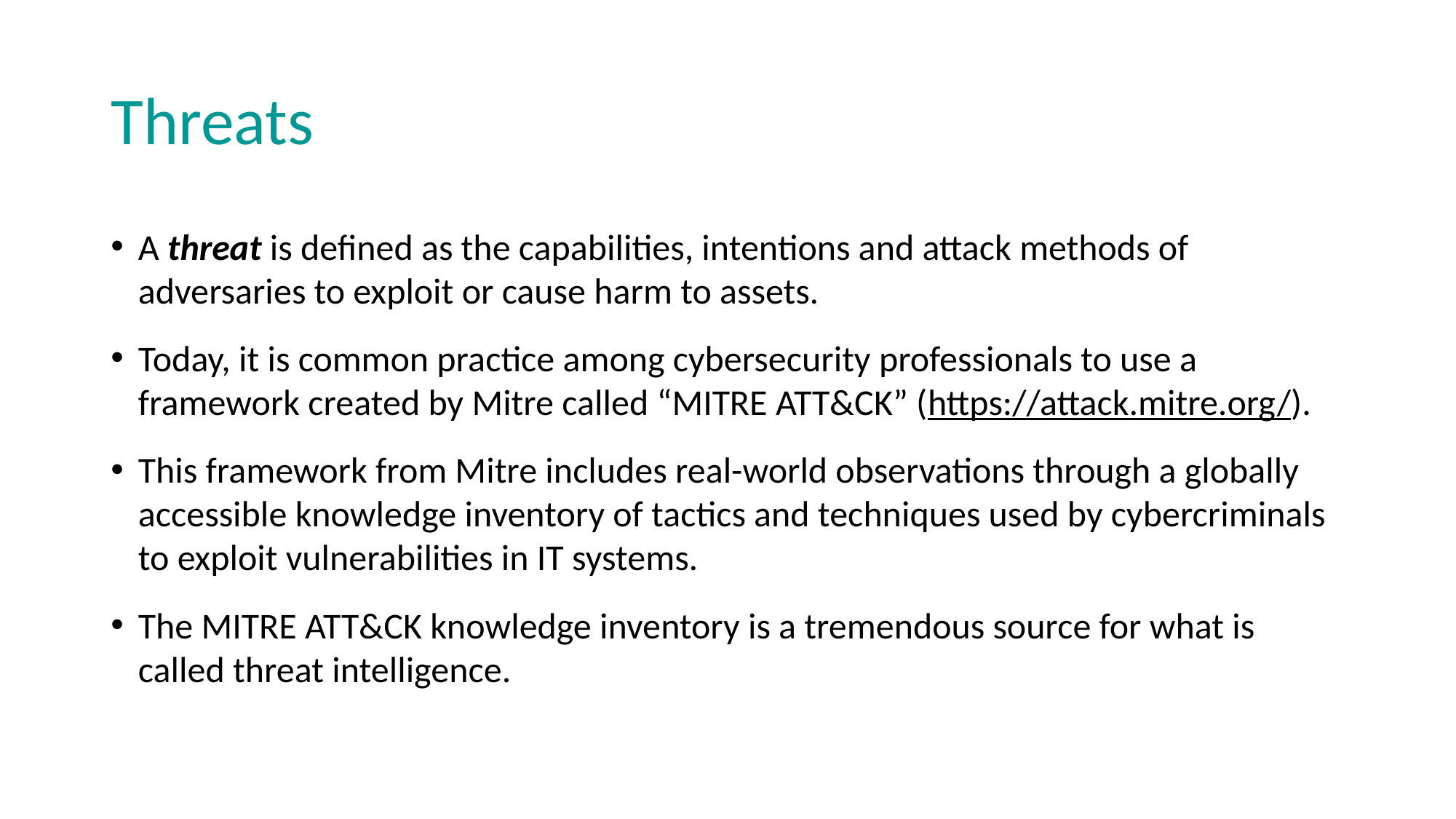

# Threats
A threat is defined as the capabilities, intentions and attack methods of adversaries to exploit or cause harm to assets.
Today, it is common practice among cybersecurity professionals to use a framework created by Mitre called “MITRE ATT&CK” (https://attack.mitre.org/).
This framework from Mitre includes real-world observations through a globally accessible knowledge inventory of tactics and techniques used by cybercriminals to exploit vulnerabilities in IT systems.
The MITRE ATT&CK knowledge inventory is a tremendous source for what is called threat intelligence.